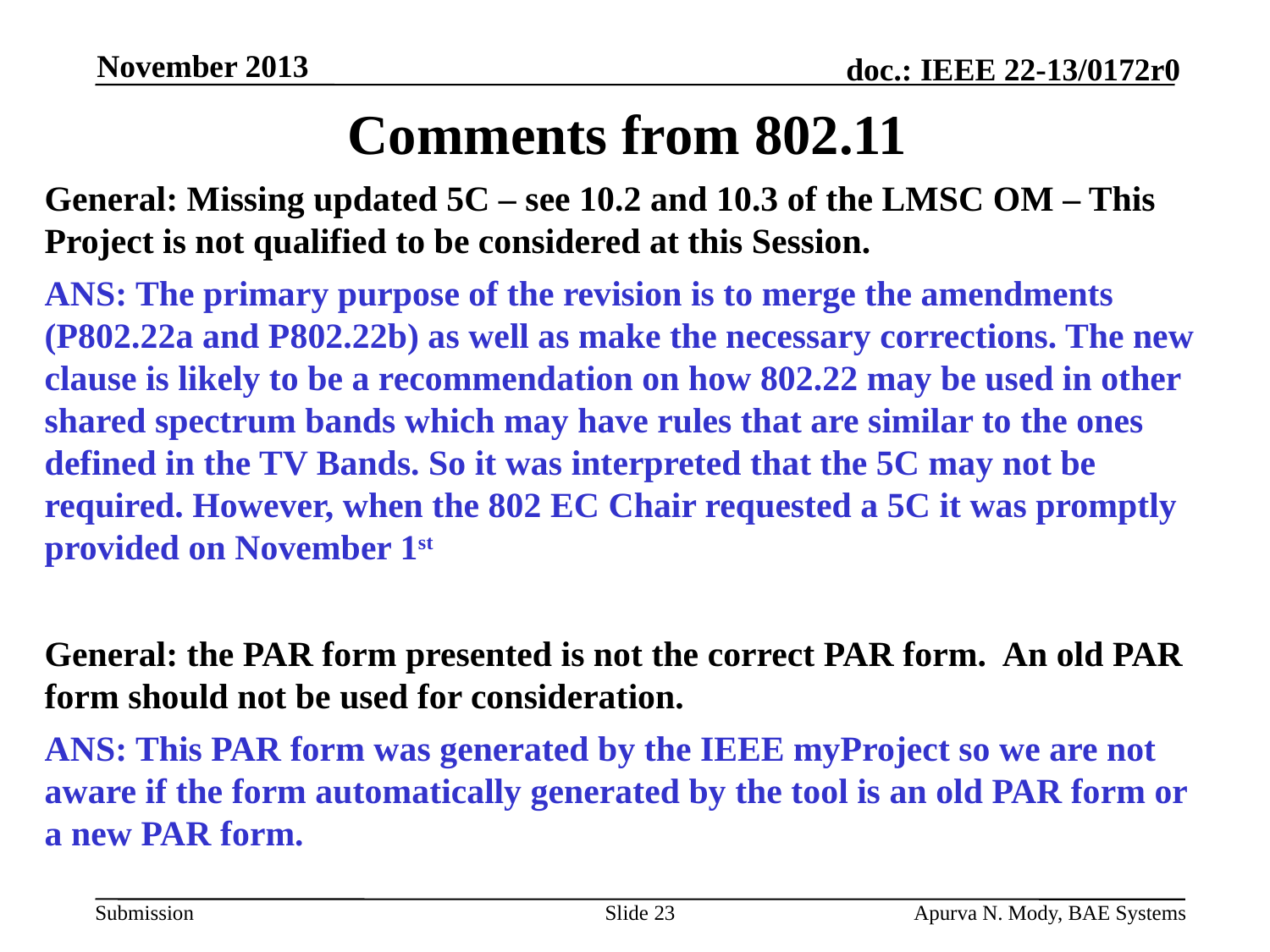

November 2013
# Comments from 802.11
General: Missing updated 5C – see 10.2 and 10.3 of the LMSC OM – This Project is not qualified to be considered at this Session.
ANS: The primary purpose of the revision is to merge the amendments (P802.22a and P802.22b) as well as make the necessary corrections. The new clause is likely to be a recommendation on how 802.22 may be used in other shared spectrum bands which may have rules that are similar to the ones defined in the TV Bands. So it was interpreted that the 5C may not be required. However, when the 802 EC Chair requested a 5C it was promptly provided on November 1st

General: the PAR form presented is not the correct PAR form.  An old PAR form should not be used for consideration.
ANS: This PAR form was generated by the IEEE myProject so we are not aware if the form automatically generated by the tool is an old PAR form or a new PAR form.

Slide 23
Apurva N. Mody, BAE Systems